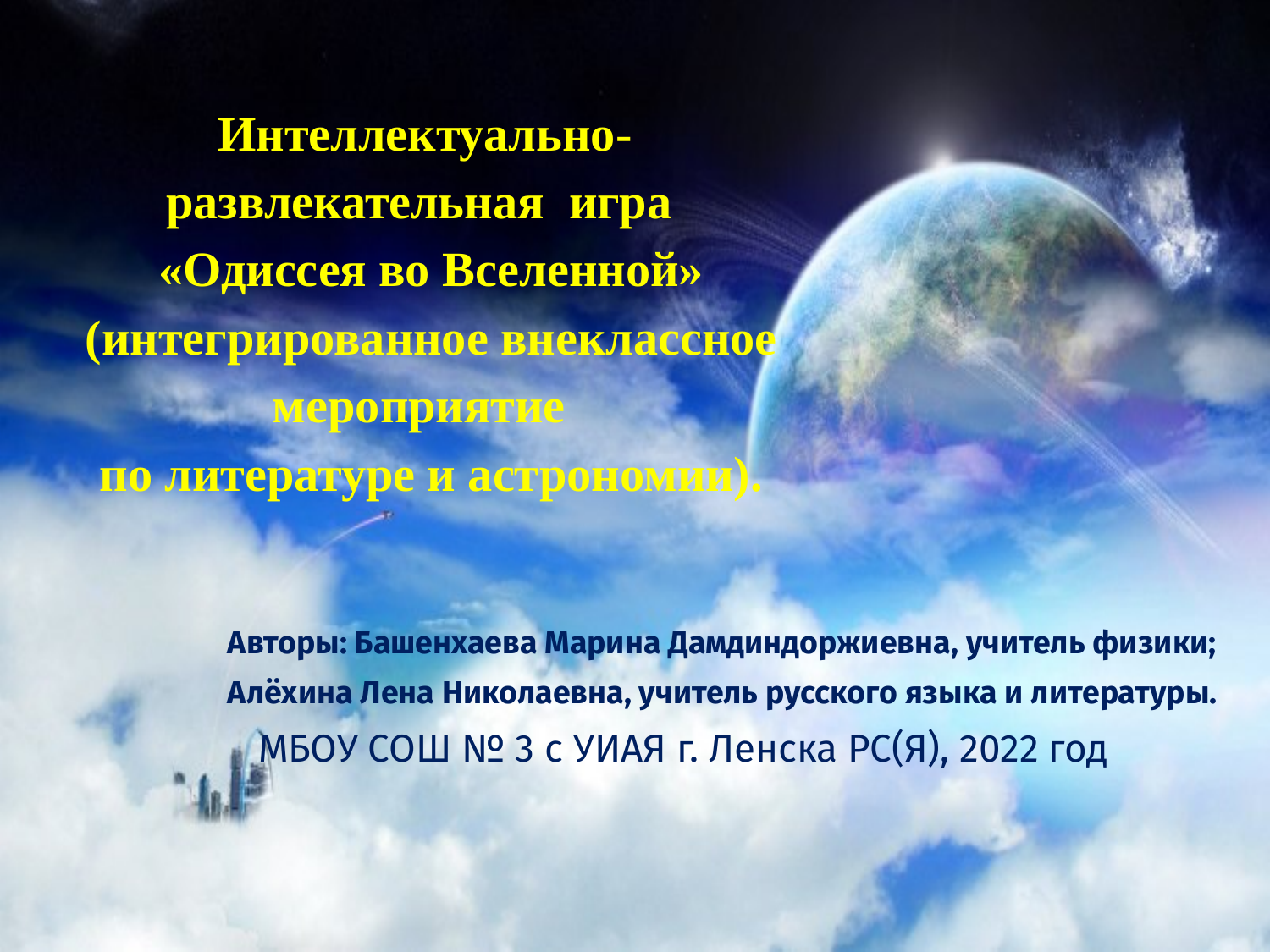

# Интеллектуально-развлекательная  игра «Одиссея во Вселенной» (интегрированное внеклассное мероприятие по литературе и астрономии).
Авторы: Башенхаева Марина Дамдиндоржиевна, учитель физики;
Алёхина Лена Николаевна, учитель русского языка и литературы.
   МБОУ СОШ № 3 с УИАЯ г. Ленска РС(Я), 2022 год